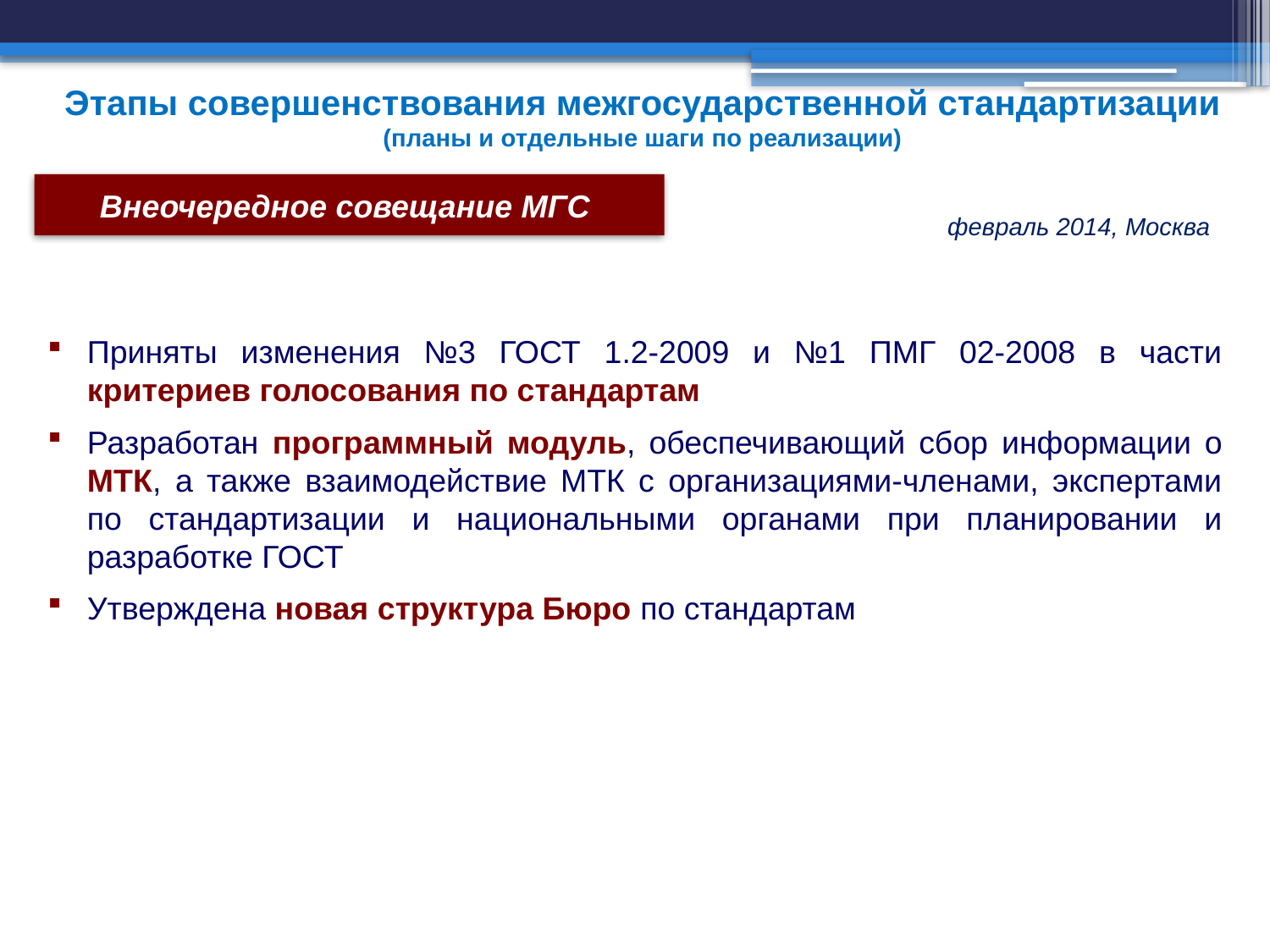

5
Этапы совершенствования межгосударственной стандартизации
(планы и отдельные шаги по реализации)
Внеочередное совещание МГС
февраль 2014, Москва
Приняты изменения №3 ГОСТ 1.2-2009 и №1 ПМГ 02-2008 в части критериев голосования по стандартам
Разработан программный модуль, обеспечивающий сбор информации о МТК, а также взаимодействие МТК с организациями-членами, экспертами по стандартизации и национальными органами при планировании и разработке ГОСТ
Утверждена новая структура Бюро по стандартам